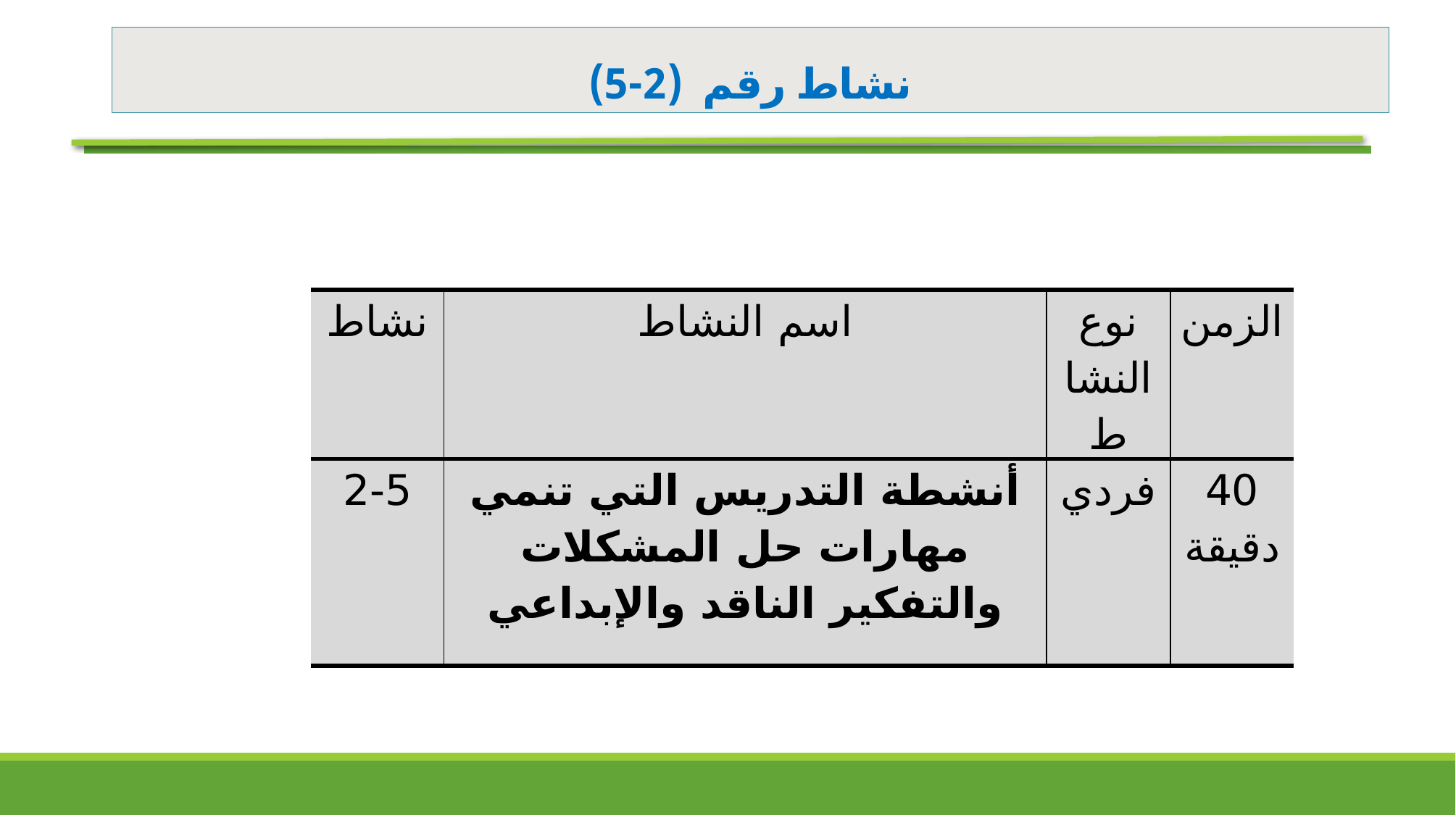

# نشاط رقم  (2-5)
| نشاط | اسم النشاط | نوع النشاط | الزمن |
| --- | --- | --- | --- |
| 2-5 | أنشطة التدريس التي تنمي مهارات حل المشكلات والتفكير الناقد والإبداعي | فردي | 40 دقيقة |